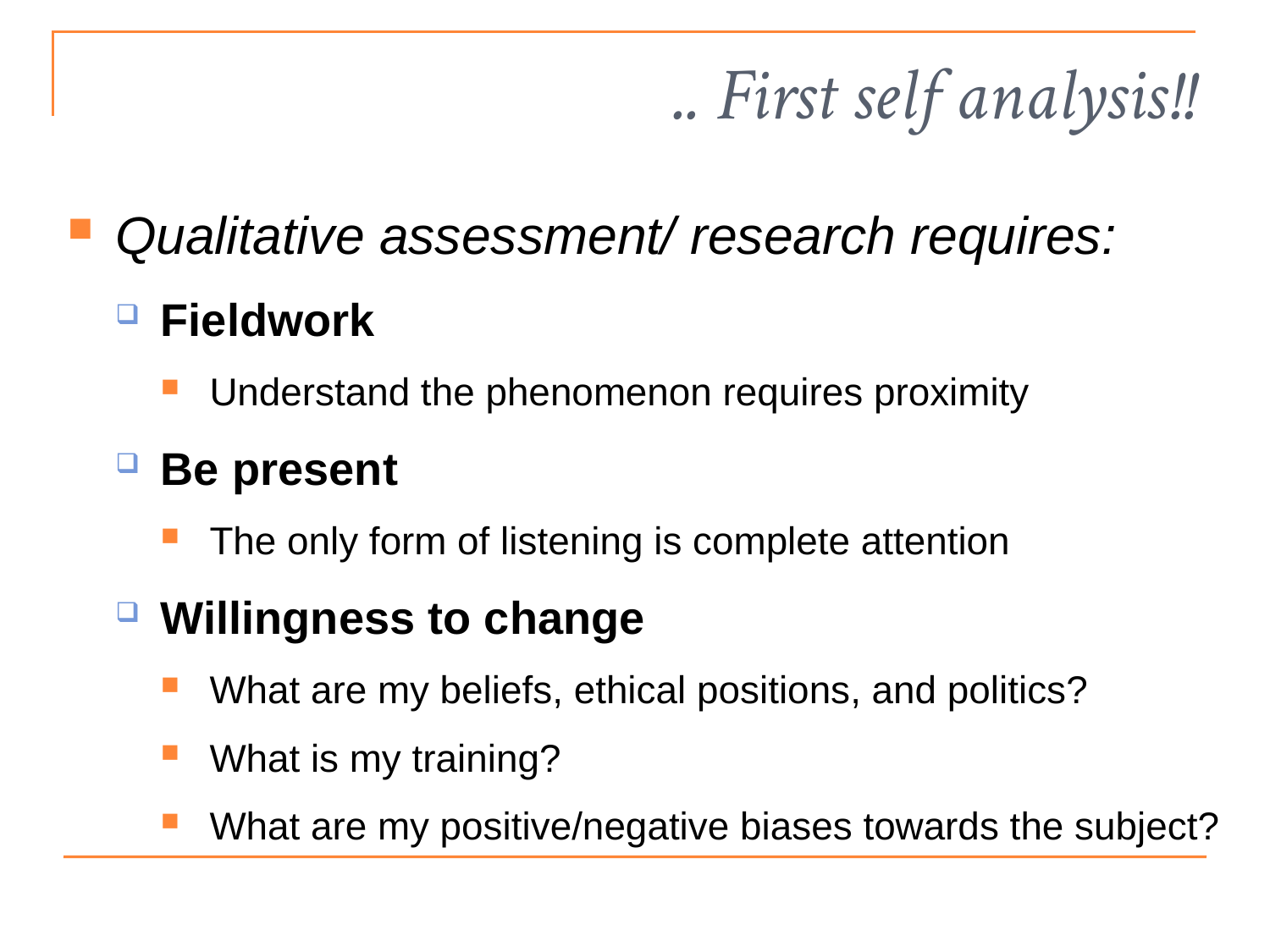

# .. First self analysis!!
Qualitative assessment/ research requires:
Fieldwork
Understand the phenomenon requires proximity
Be present
The only form of listening is complete attention
Willingness to change
What are my beliefs, ethical positions, and politics?
What is my training?
What are my positive/negative biases towards the subject?